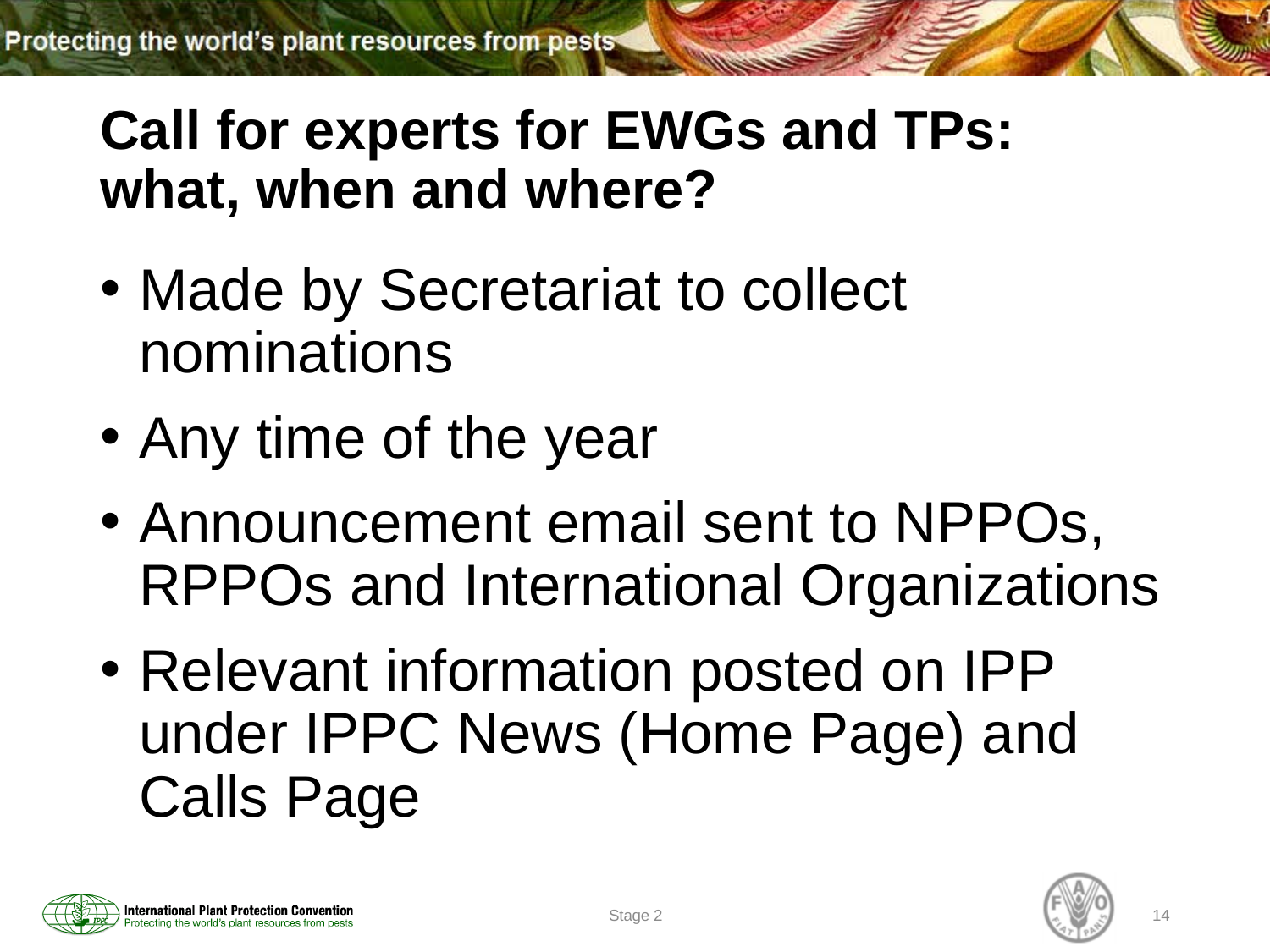

# Call for experts for EWGs and TPs: what, when and where?
Made by Secretariat to collect nominations
Any time of the year
Announcement email sent to NPPOs, RPPOs and International Organizations
Relevant information posted on IPP under IPPC News (Home Page) and Calls Page
Stage 2
14